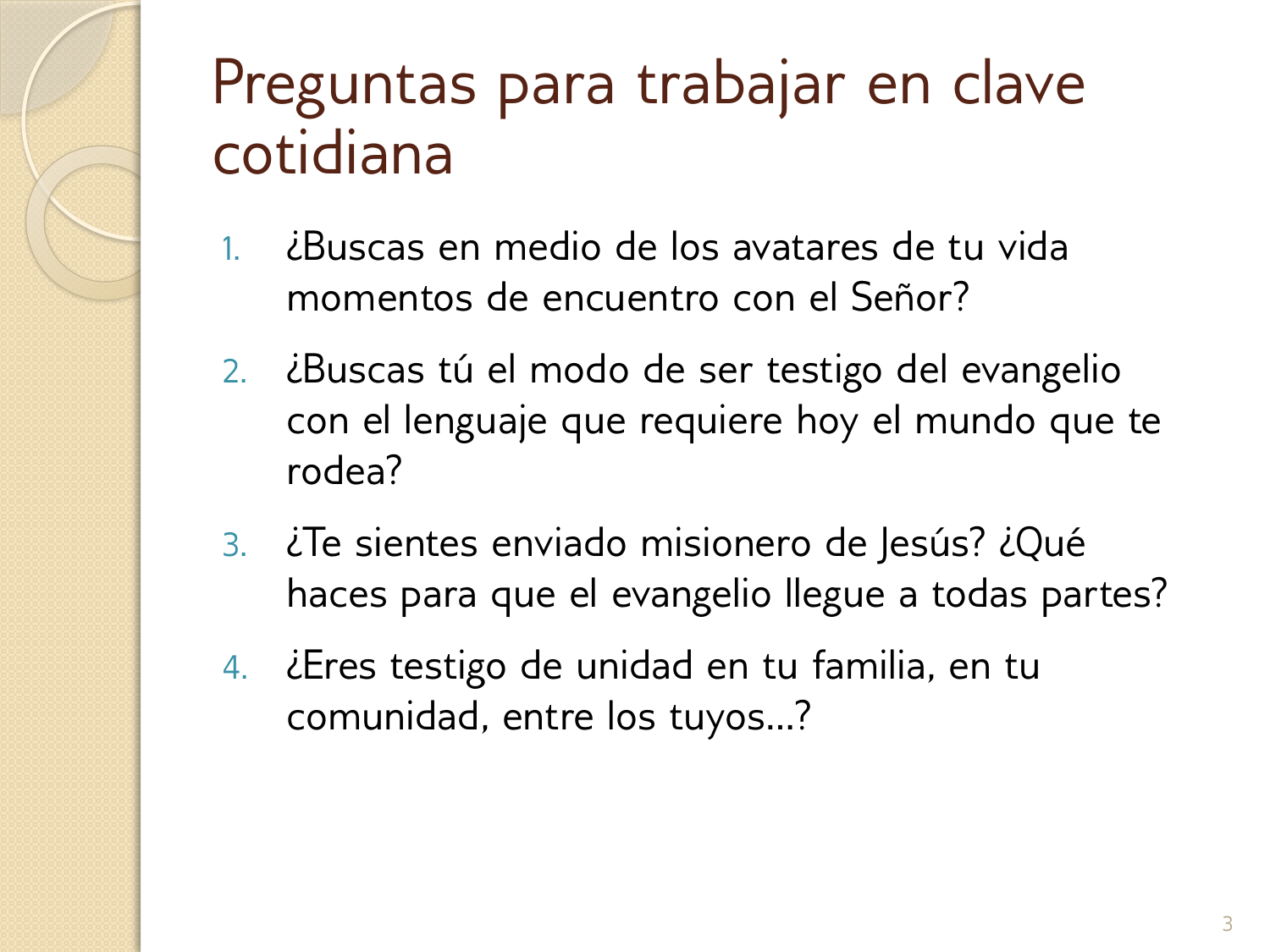

# Preguntas para trabajar en clave cotidiana
¿Buscas en medio de los avatares de tu vida momentos de encuentro con el Señor?
¿Buscas tú el modo de ser testigo del evangelio con el lenguaje que requiere hoy el mundo que te rodea?
¿Te sientes enviado misionero de Jesús? ¿Qué haces para que el evangelio llegue a todas partes?
¿Eres testigo de unidad en tu familia, en tu comunidad, entre los tuyos…?
3